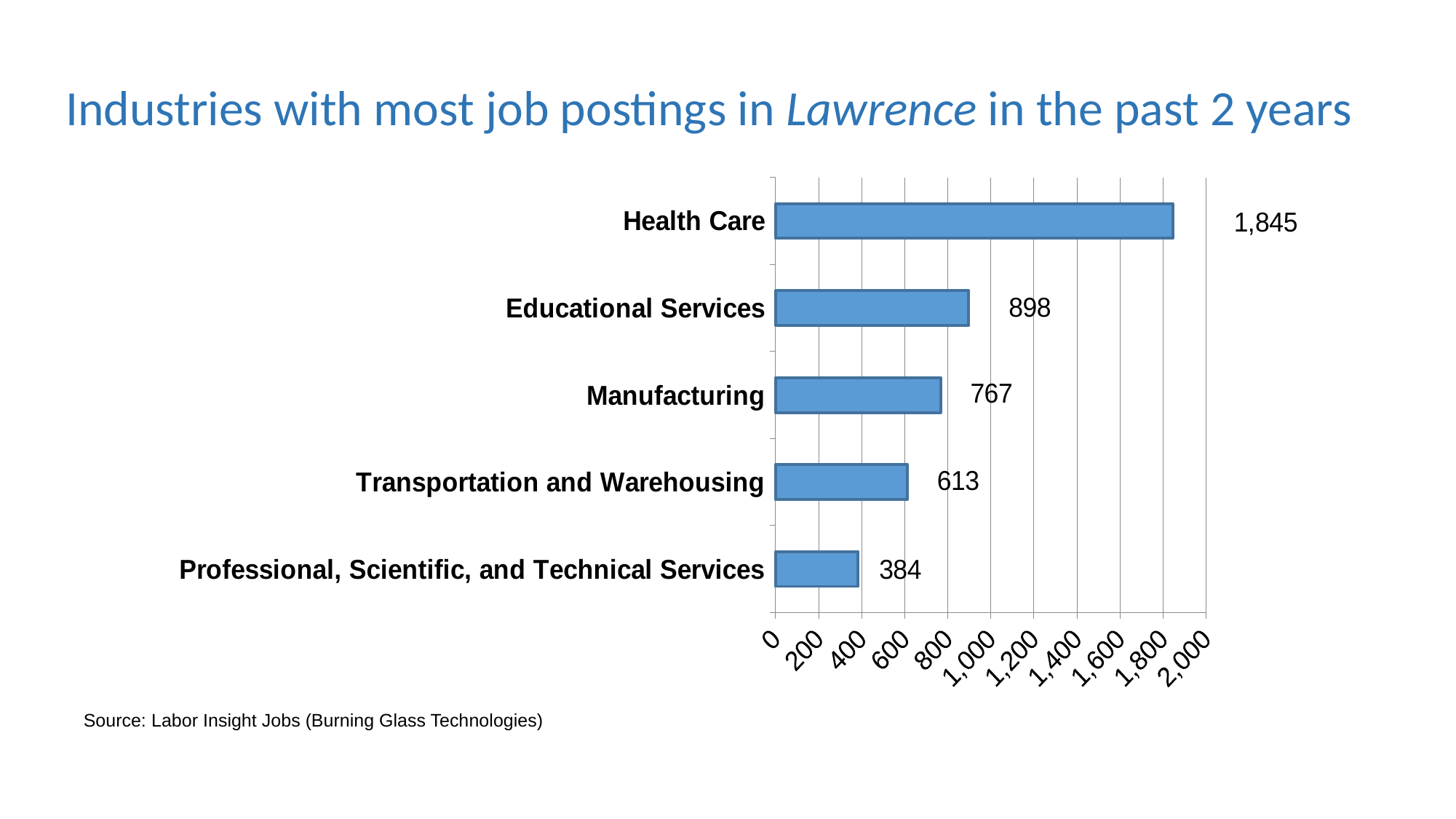

# Industries with most job postings in Lawrence in the past 2 years

### Chart

| Category | Column1 |
|---|---|
| Professional, Scientific, and Technical Services | 384.0 |
| Transportation and Warehousing | 613.0 |
| Manufacturing | 767.0 |
| Educational Services | 898.0 |
| Health Care | 1845.0 |
Retail trade: 2,760 jobs
Source: Labor Insight Jobs (Burning Glass Technologies)